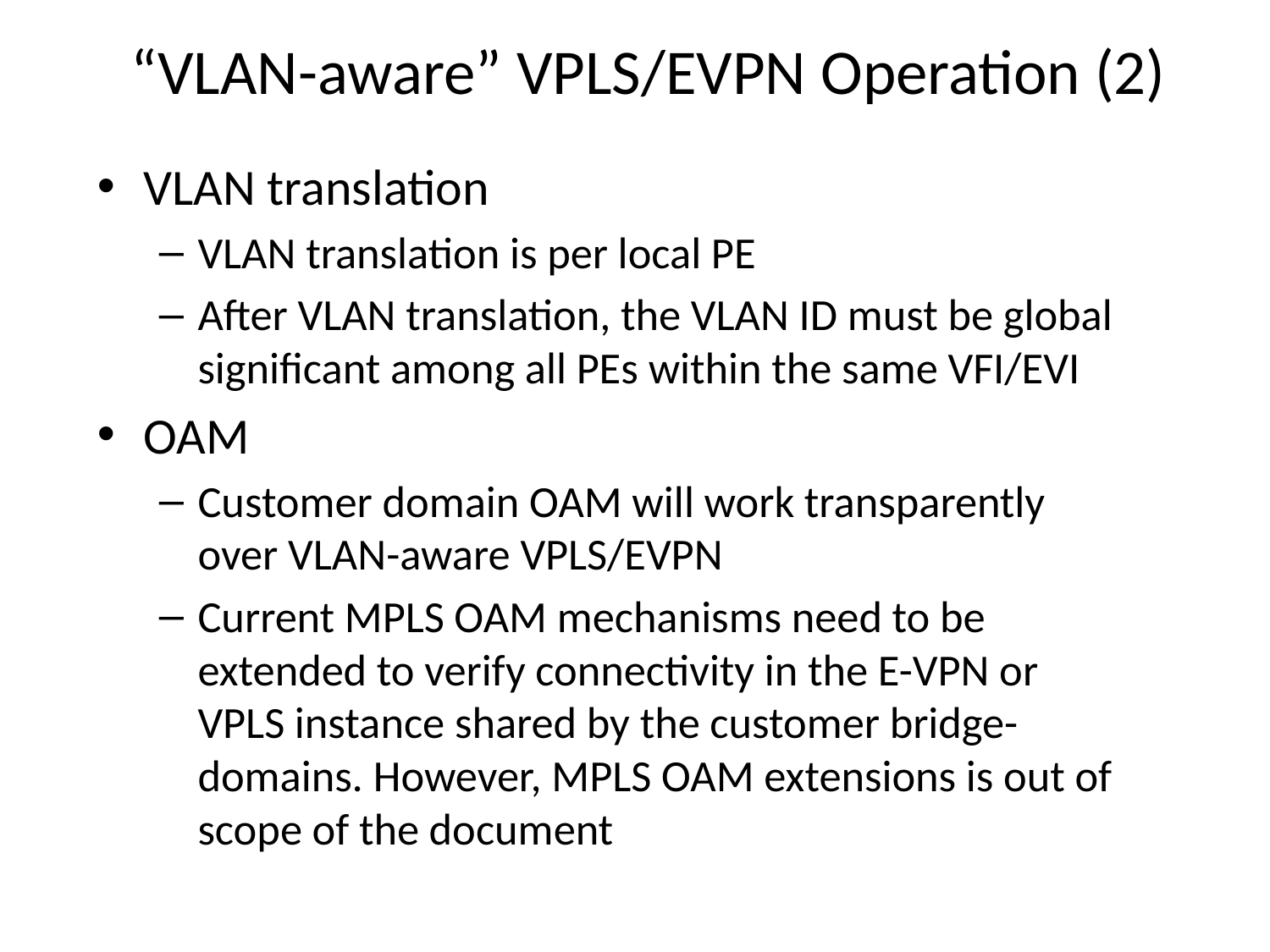

# “VLAN-aware” VPLS/EVPN Operation (2)
VLAN translation
VLAN translation is per local PE
After VLAN translation, the VLAN ID must be global significant among all PEs within the same VFI/EVI
OAM
Customer domain OAM will work transparently over VLAN-aware VPLS/EVPN
Current MPLS OAM mechanisms need to be extended to verify connectivity in the E-VPN or VPLS instance shared by the customer bridge-domains. However, MPLS OAM extensions is out of scope of the document